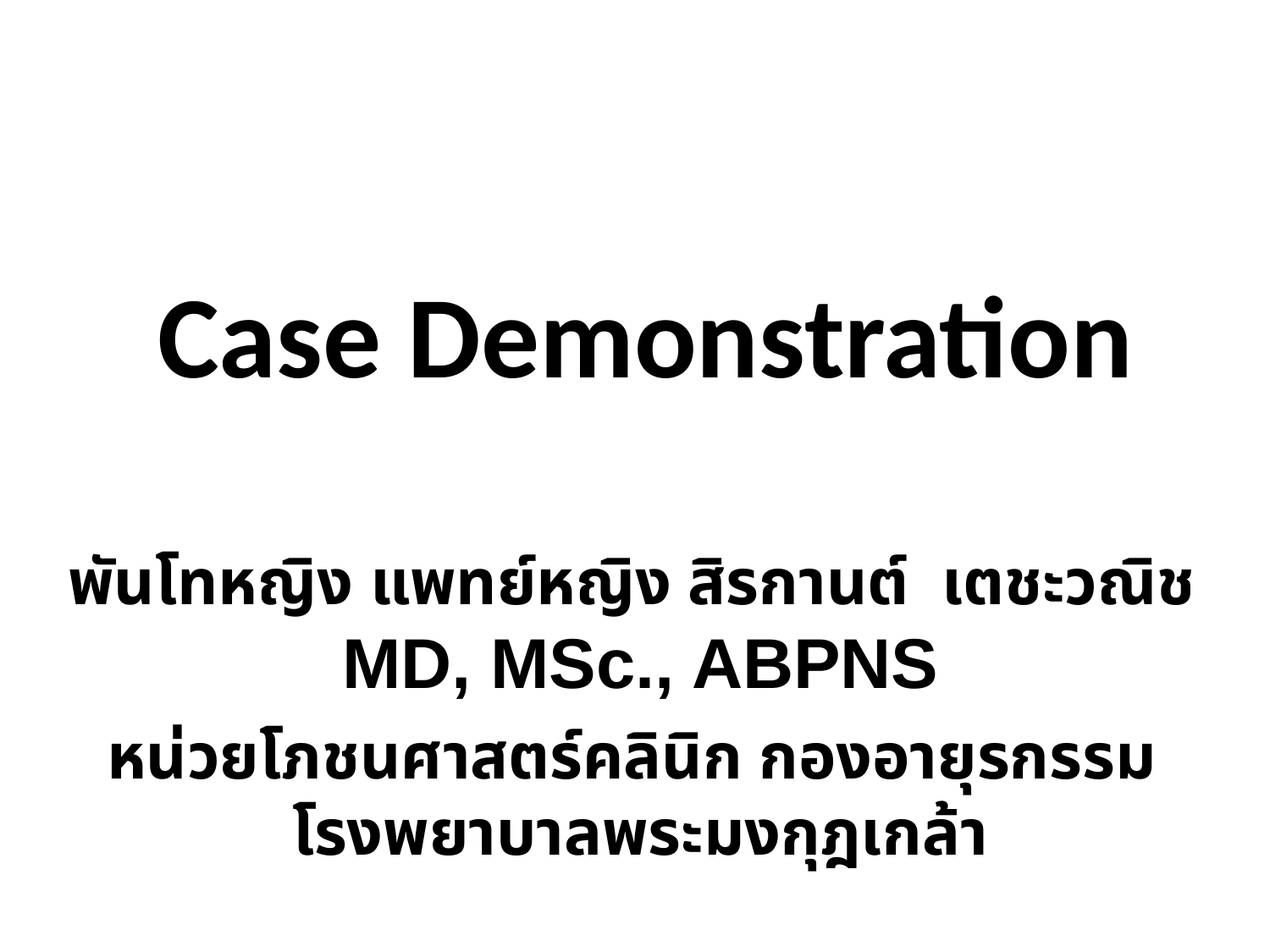

# Case Demonstration
พันโทหญิง แพทย์หญิง สิรกานต์  เตชะวณิช  MD, MSc., ABPNS
หน่วยโภชนศาสตร์คลินิก กองอายุรกรรม
โรงพยาบาลพระมงกุฎเกล้า